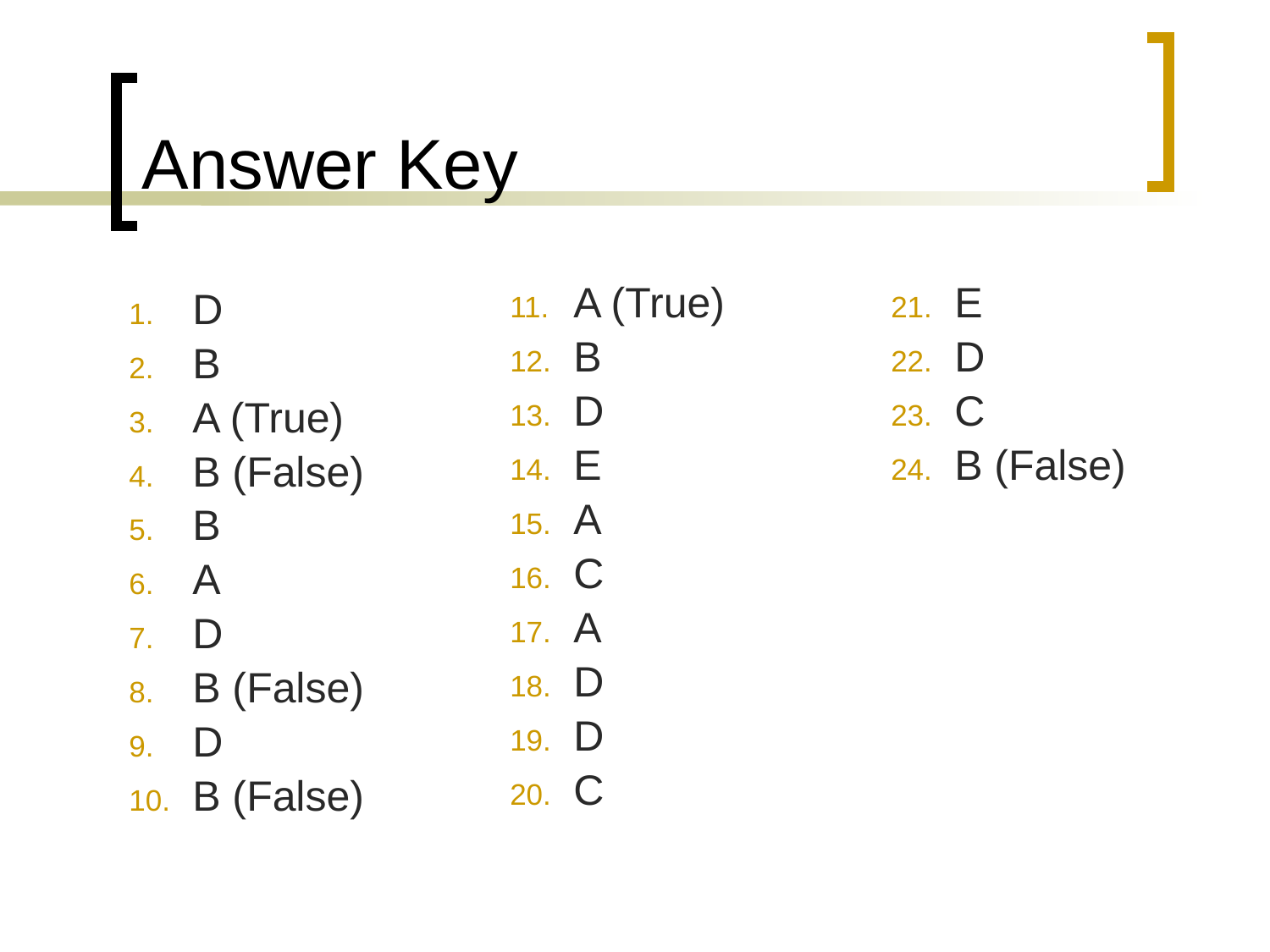

# Answer Key

D
B
A (True)
B (False)
B
A
D
B (False)
D
B (False)

A (True)
B
D
E
A
C
A
D
D
C

E
D
C
B (False)